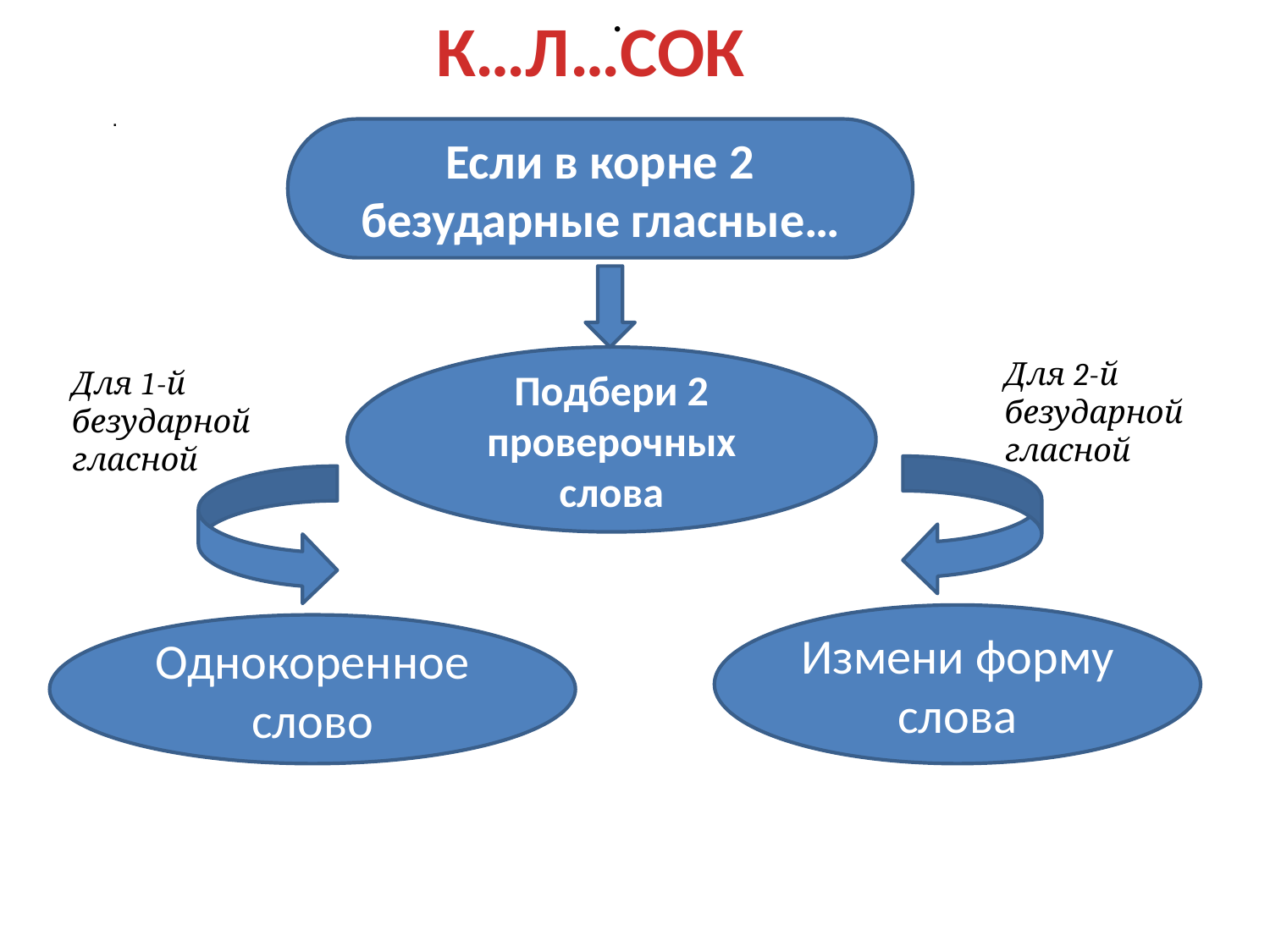

К…Л…СОК
.
Если в корне 2 безударные гласные…

Подбери 2 проверочных слова
Для 2-й  безударной гласной
Для 1-й  безударной гласной

Измени форму слова
Однокоренное слово